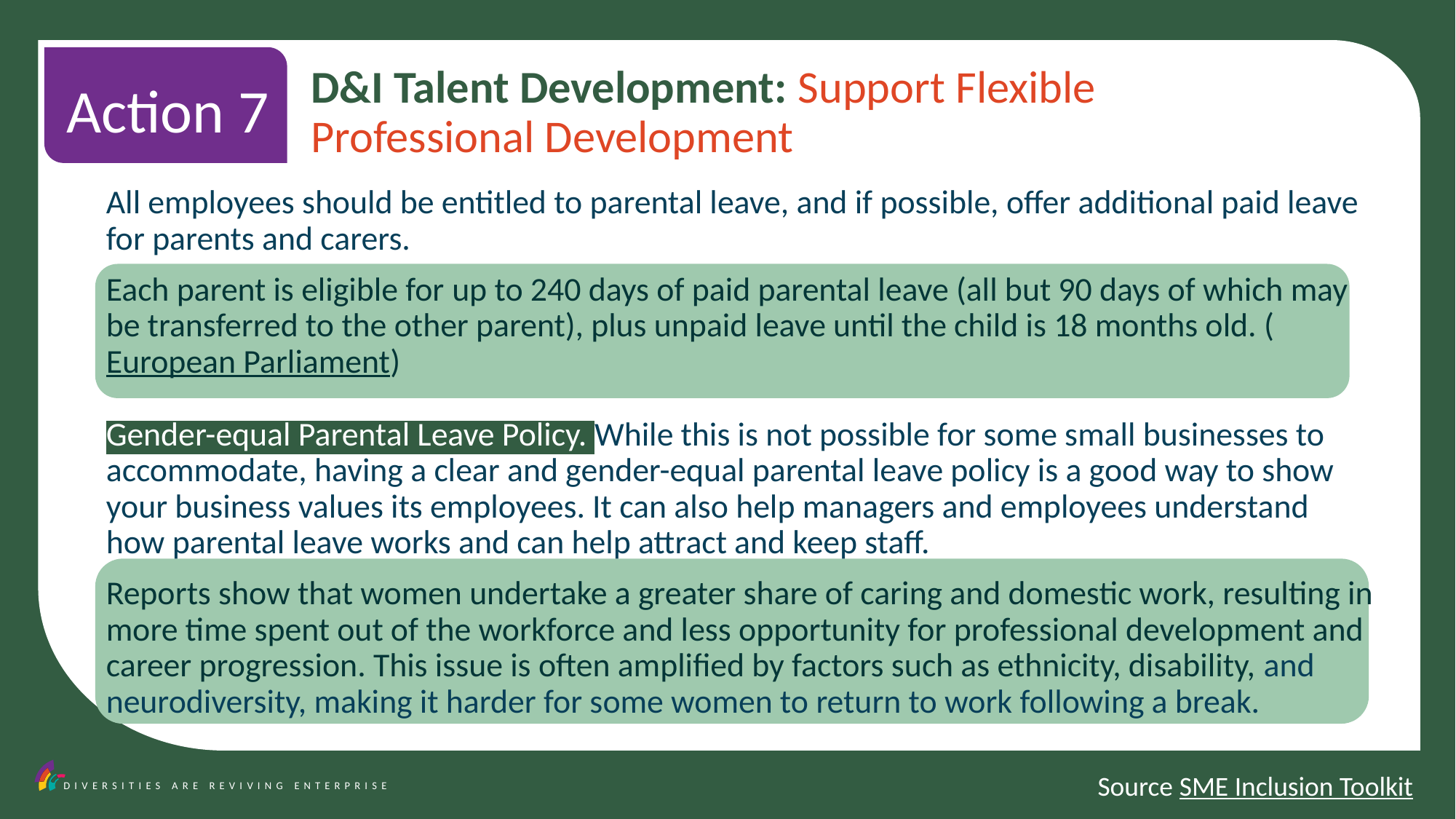

Action 7
D&I Talent Development: Support Flexible
Professional Development
All employees should be entitled to parental leave, and if possible, offer additional paid leave for parents and carers.
Each parent is eligible for up to 240 days of paid parental leave (all but 90 days of which may be transferred to the other parent), plus unpaid leave until the child is 18 months old. (European Parliament)

Gender-equal Parental Leave Policy. While this is not possible for some small businesses to accommodate, having a clear and gender-equal parental leave policy is a good way to show your business values its employees. It can also help managers and employees understand how parental leave works and can help attract and keep staff.
Reports show that women undertake a greater share of caring and domestic work, resulting in more time spent out of the workforce and less opportunity for professional development and career progression. This issue is often amplified by factors such as ethnicity, disability, and neurodiversity, making it harder for some women to return to work following a break.

Source SME Inclusion Toolkit